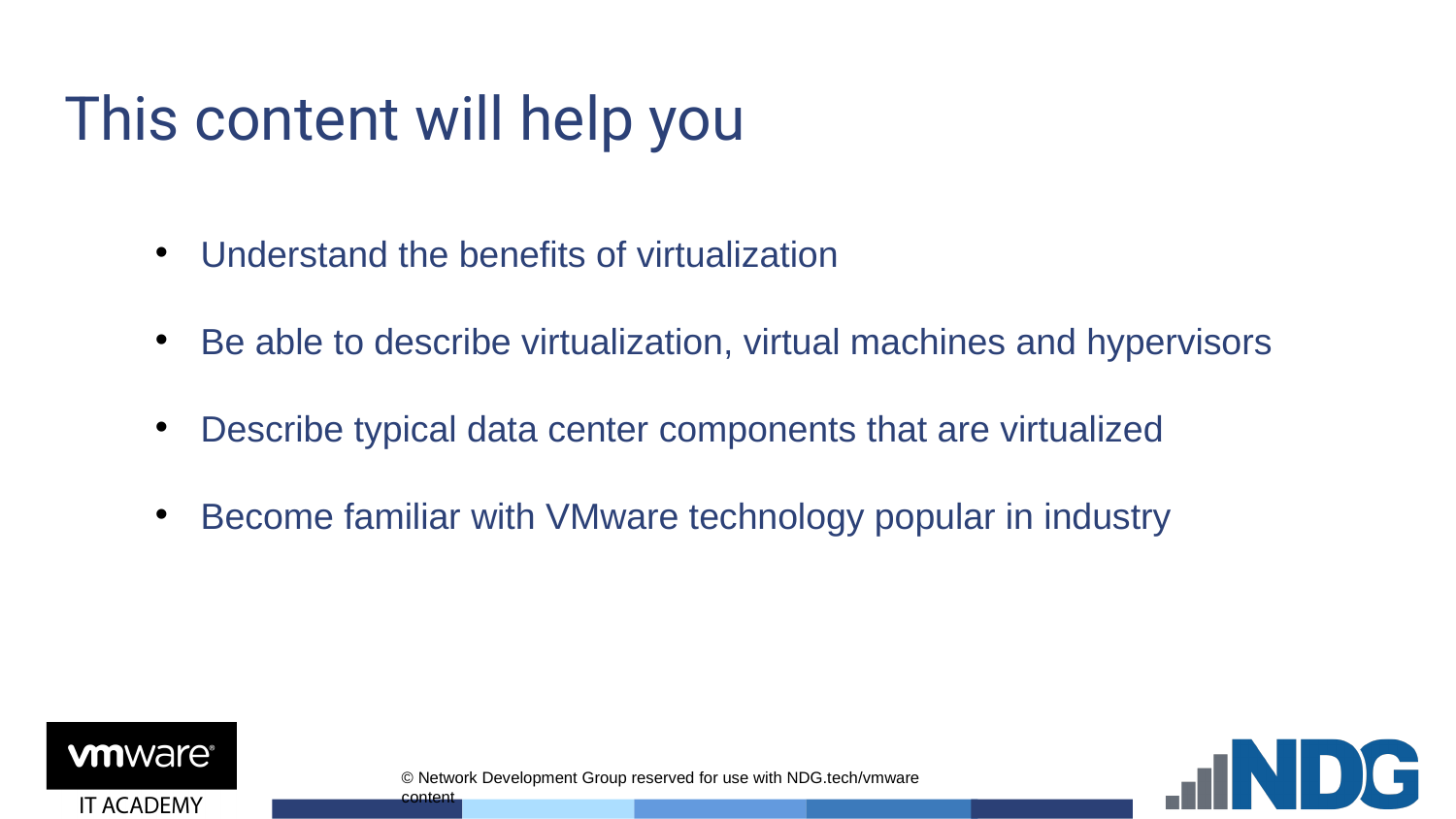

# This content will help you
Understand the benefits of virtualization

Be able to describe virtualization, virtual machines and hypervisors

Describe typical data center components that are virtualized

Become familiar with VMware technology popular in industry